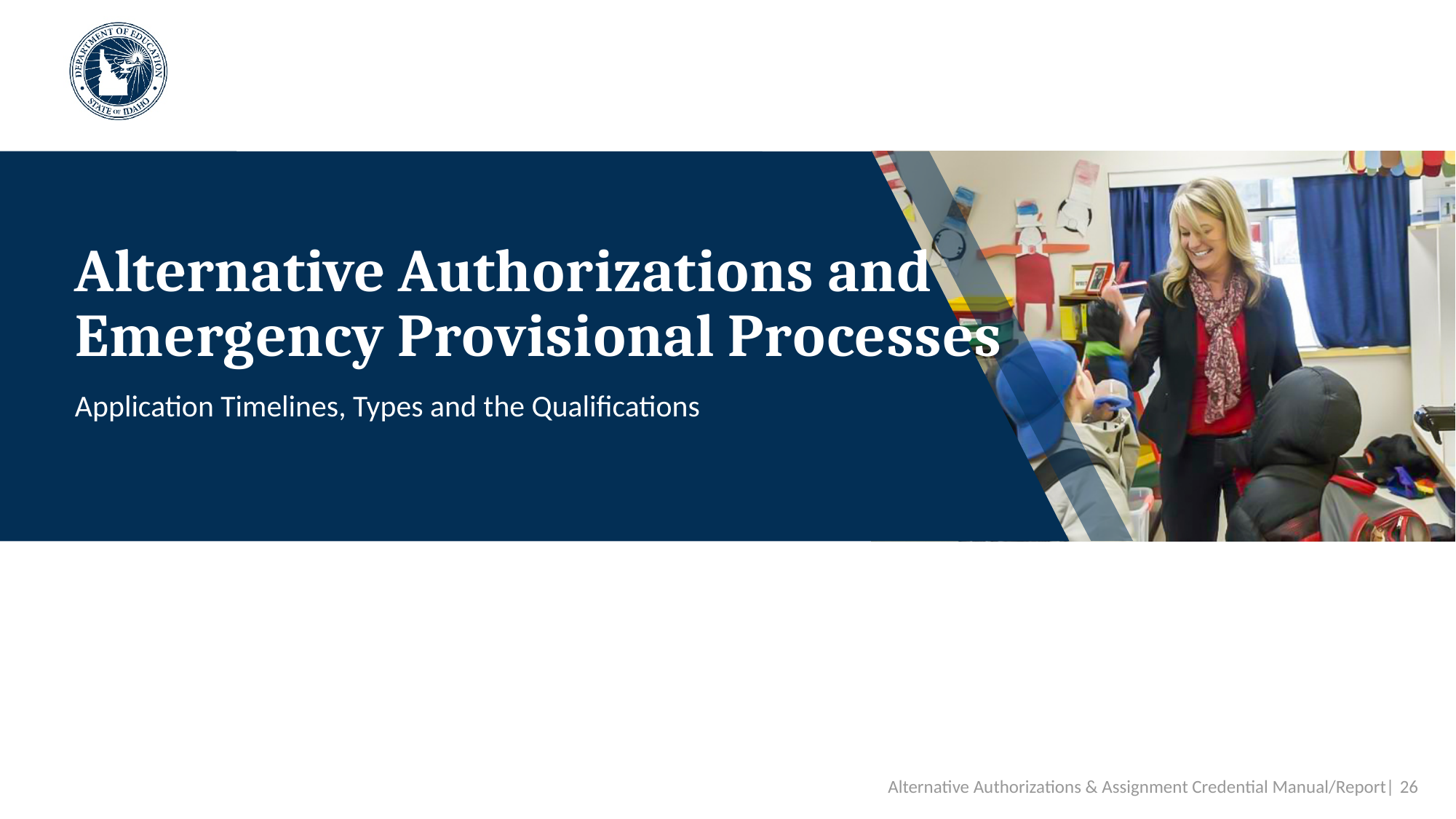

# Alternative Authorizations and Emergency Provisional Processes
Application Timelines, Types and the Qualifications
Alternative Authorizations & Assignment Credential Manual/Report| 26